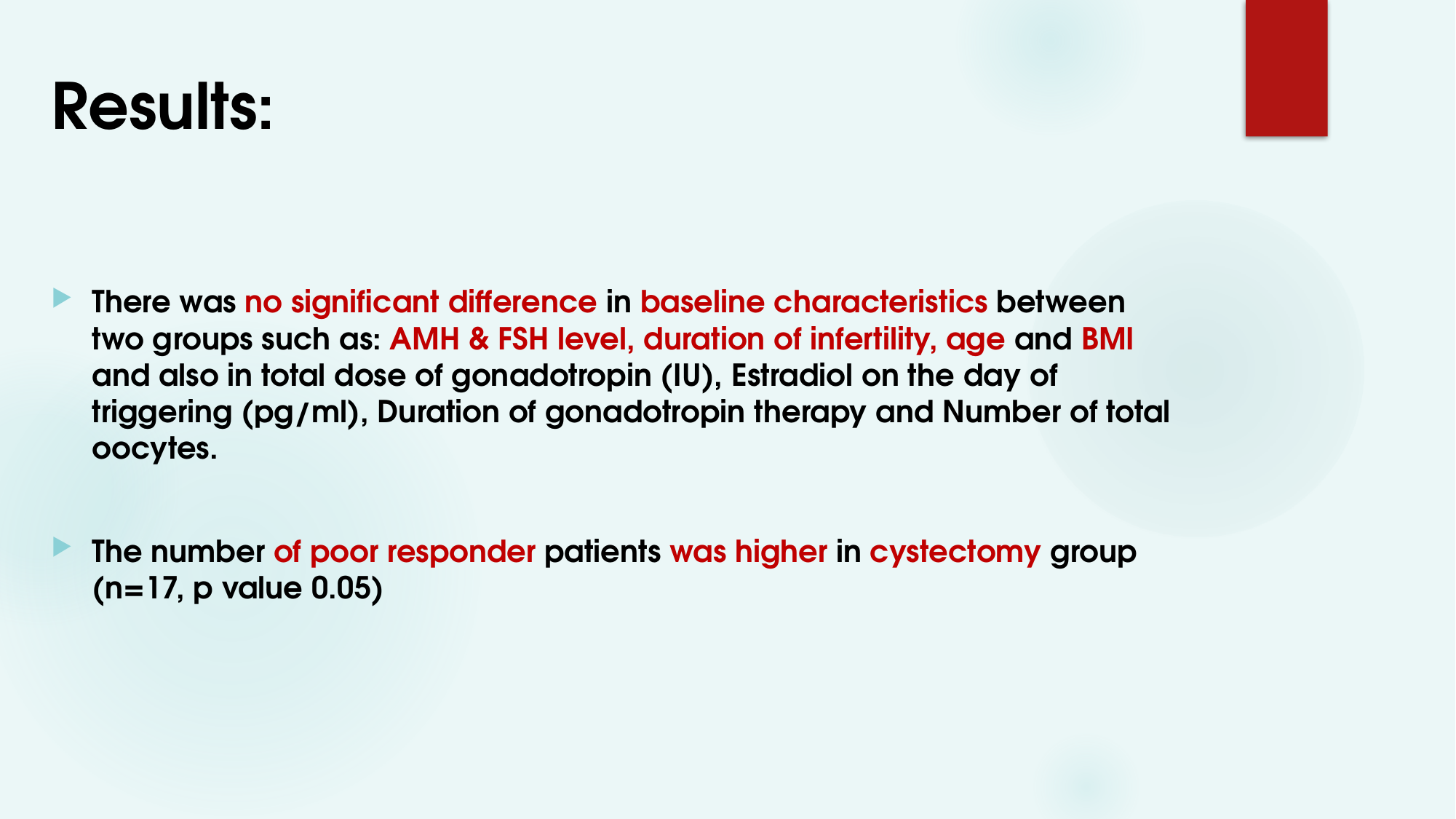

# Results:
There was no significant difference in baseline characteristics between two groups such as: AMH & FSH level, duration of infertility, age and BMI and also in total dose of gonadotropin (IU), Estradiol on the day of triggering (pg/ml), Duration of gonadotropin therapy and Number of total oocytes.

The number of poor responder patients was higher in cystectomy group (n=17, p value 0.05)